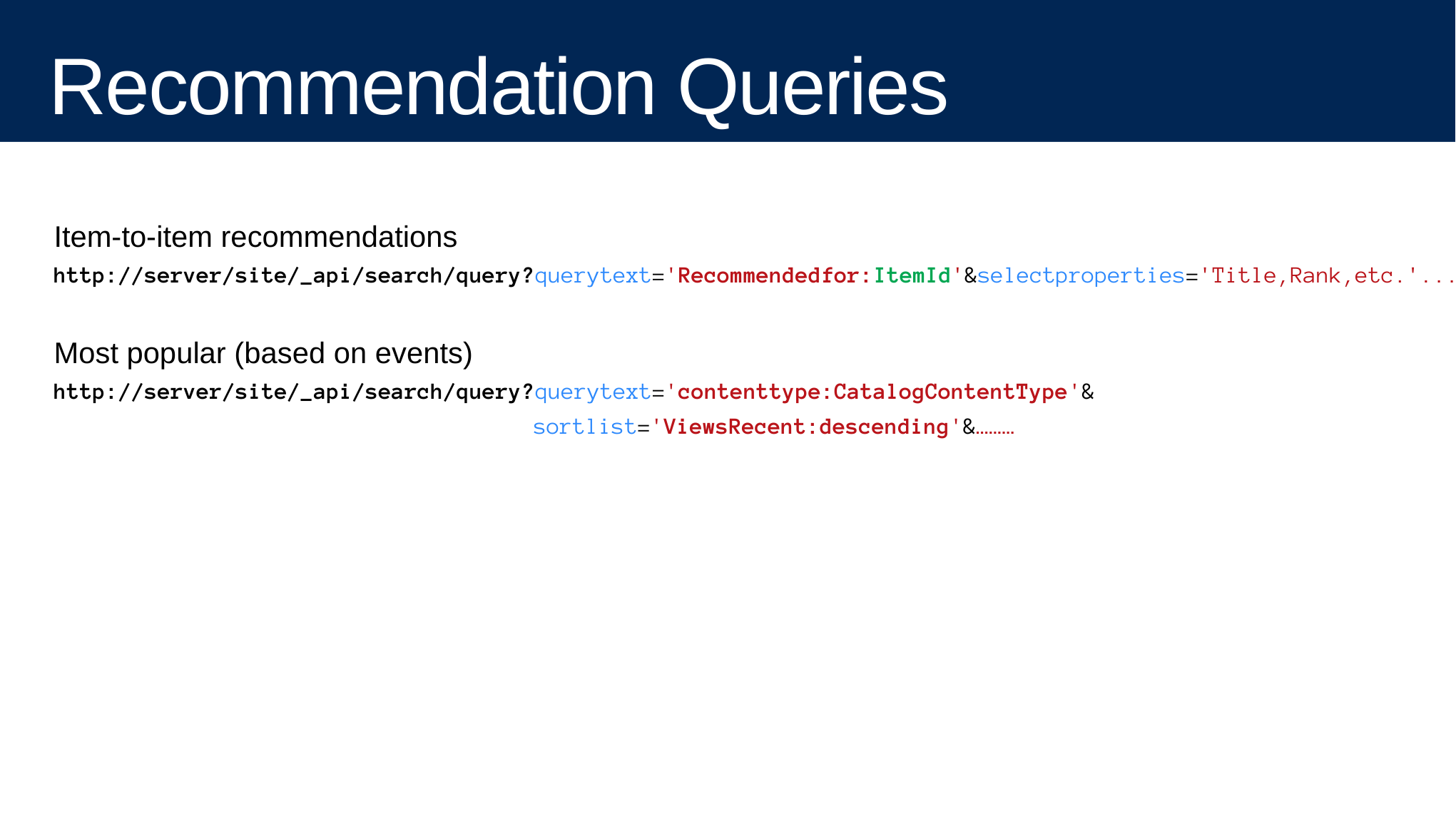

# Recommendation Queries
Item-to-item recommendations
http://server/site/_api/search/query?querytext='Recommendedfor:ItemId'&selectproperties='Title,Rank,etc.'...

Most popular (based on events)
http://server/site/_api/search/query?querytext='contenttype:CatalogContentType'&
				    sortlist='ViewsRecent:descending'&………